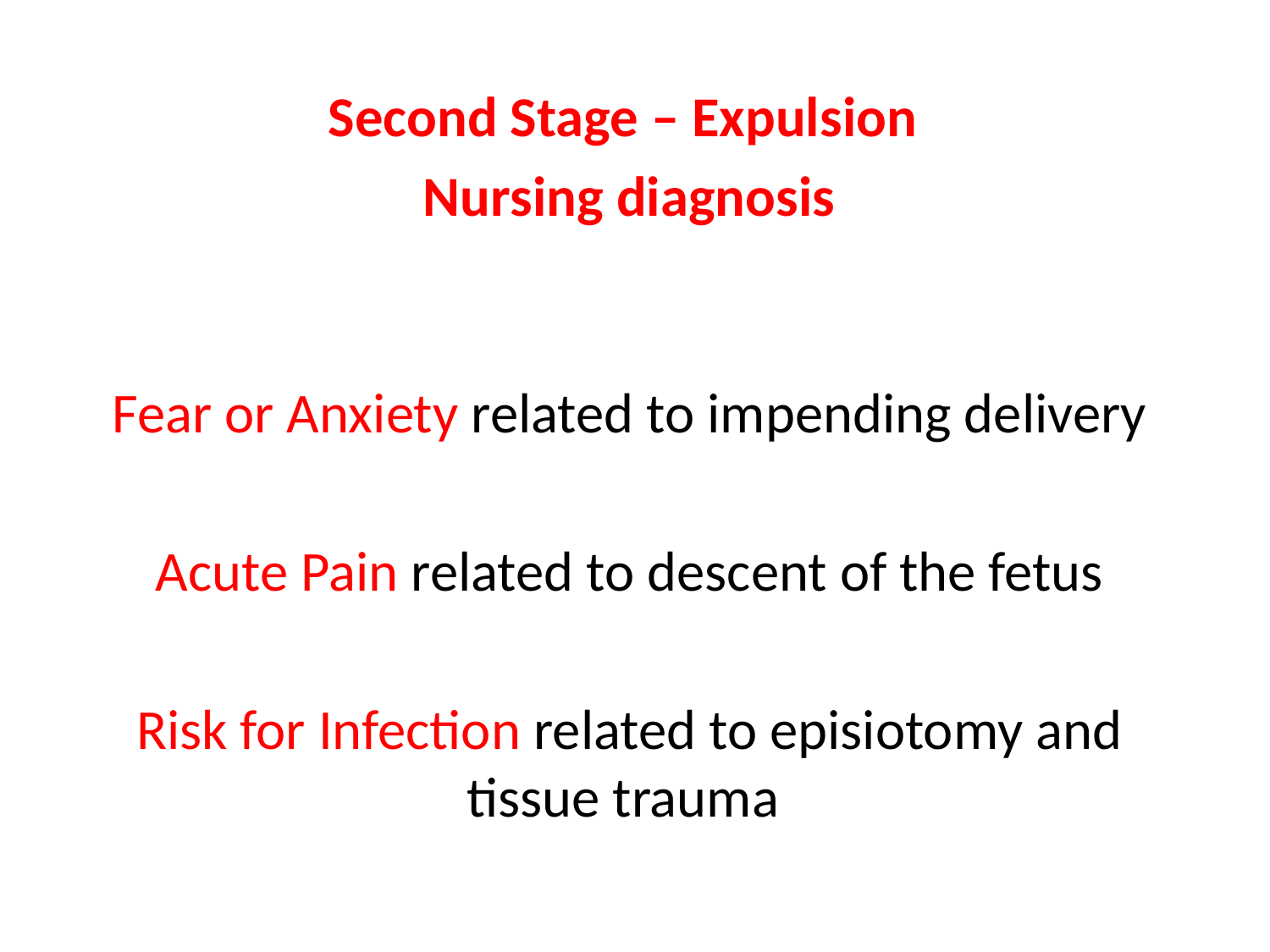

Second Stage – Expulsion
Nursing diagnosis

Fear or Anxiety related to impending delivery

Acute Pain related to descent of the fetus

Risk for Infection related to episiotomy and tissue trauma